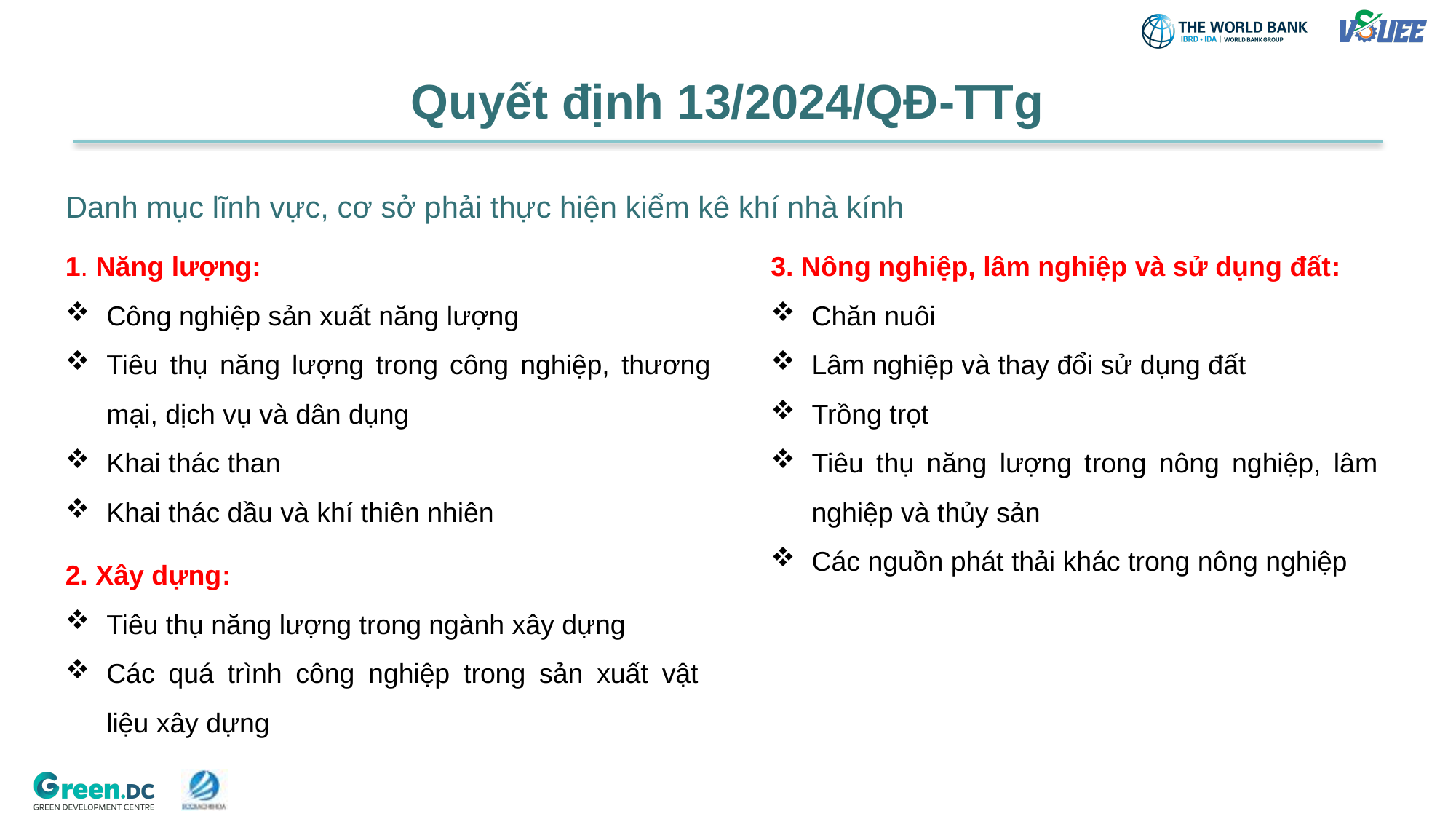

Quyết định 13/2024/QĐ-TTg
# Danh mục lĩnh vực, cơ sở phải thực hiện kiểm kê khí nhà kính
1. Năng lượng:
Công nghiệp sản xuất năng lượng
Tiêu thụ năng lượng trong công nghiệp, thương mại, dịch vụ và dân dụng
Khai thác than
Khai thác dầu và khí thiên nhiên
3. Nông nghiệp, lâm nghiệp và sử dụng đất:
Chăn nuôi
Lâm nghiệp và thay đổi sử dụng đất
Trồng trọt
Tiêu thụ năng lượng trong nông nghiệp, lâm nghiệp và thủy sản
Các nguồn phát thải khác trong nông nghiệp
2. Xây dựng:
Tiêu thụ năng lượng trong ngành xây dựng
Các quá trình công nghiệp trong sản xuất vật liệu xây dựng